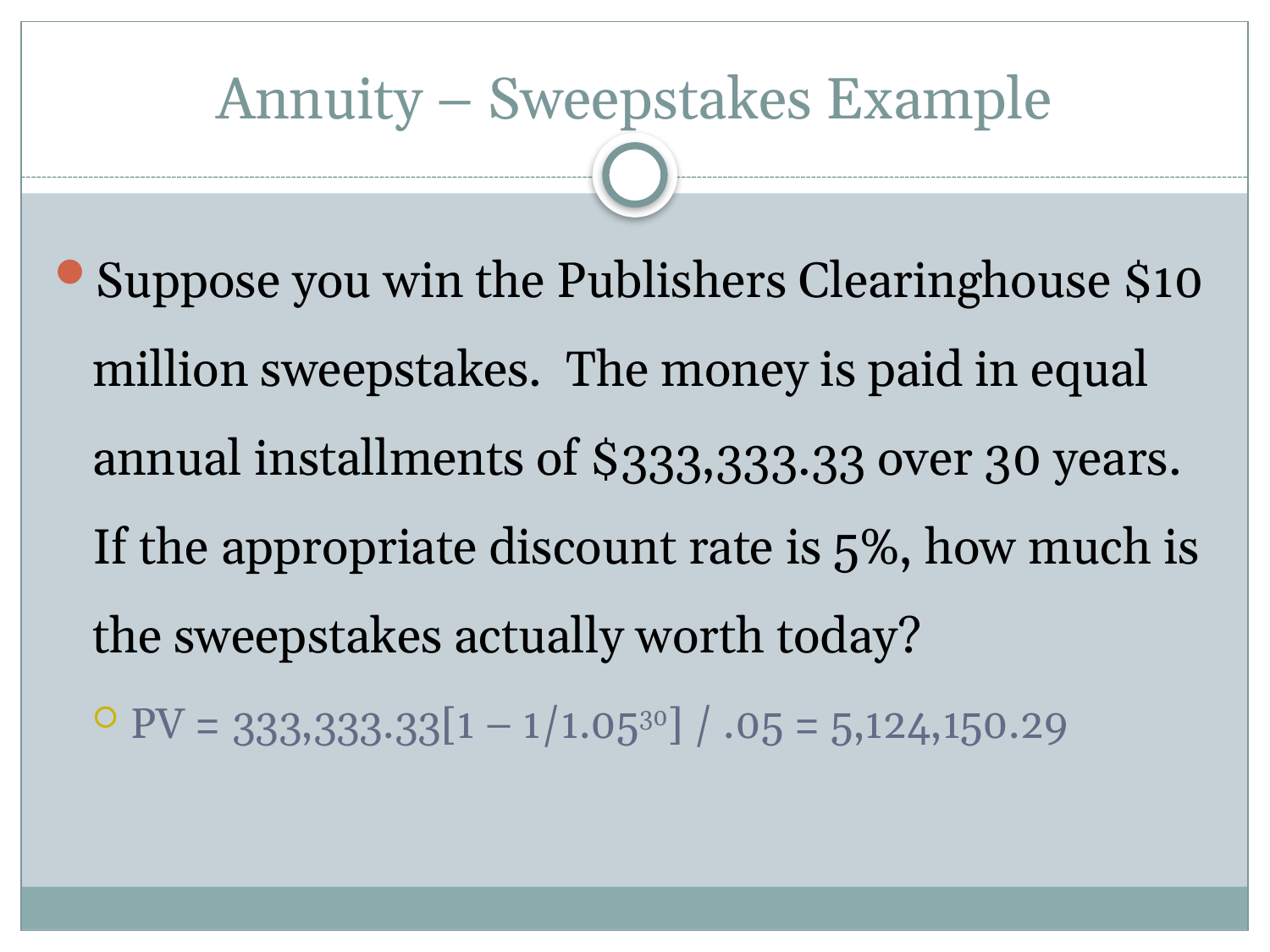

# Annuity – Sweepstakes Example
Suppose you win the Publishers Clearinghouse $10 million sweepstakes.  The money is paid in equal annual installments of $333,333.33 over 30 years.  If the appropriate discount rate is 5%, how much is the sweepstakes actually worth today?
PV = 333,333.33[1 – 1/1.0530] / .05 = 5,124,150.29